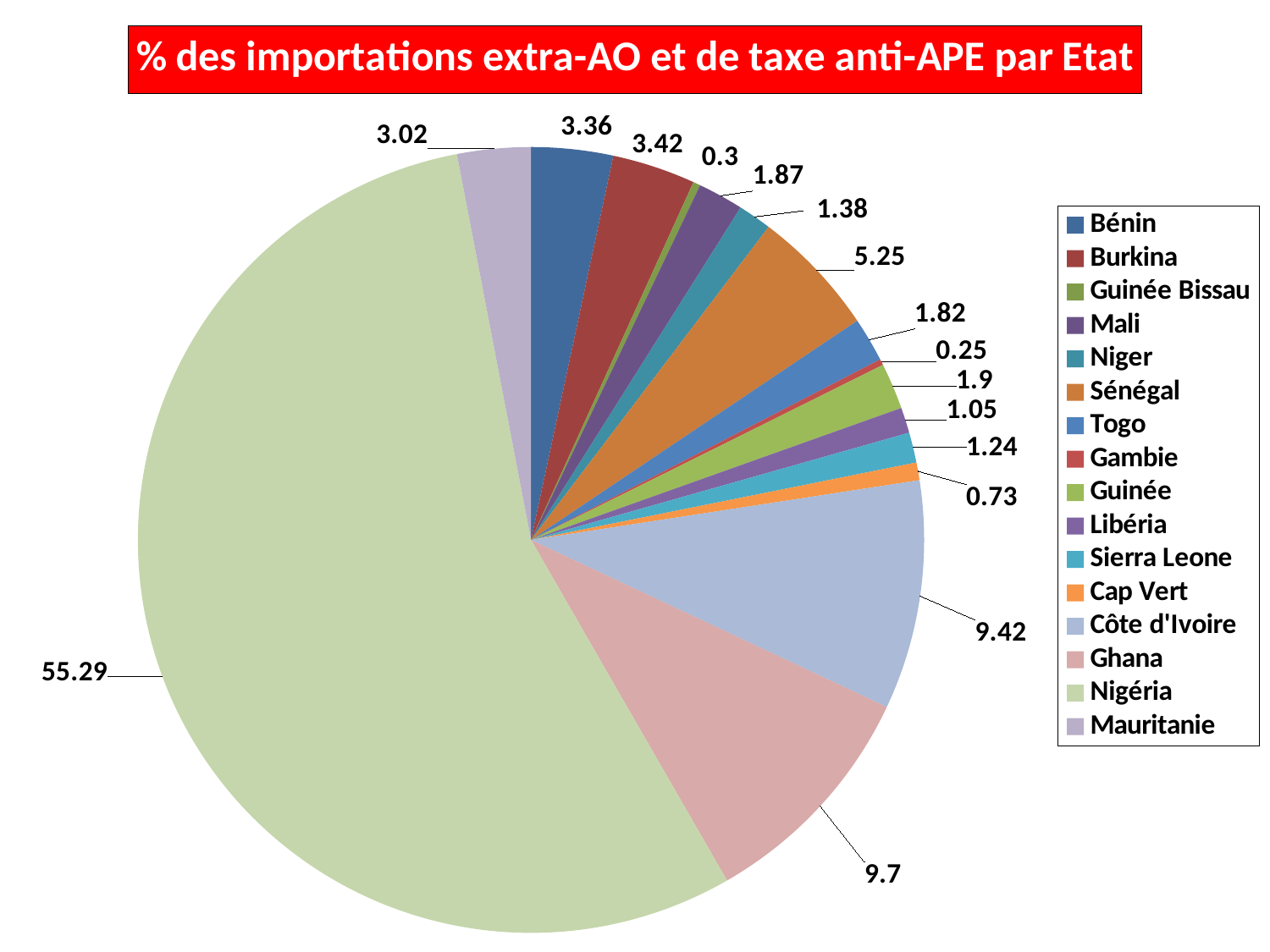

### Chart: % des importations extra-AO et de taxe anti-APE par Etat

| Category | % des importations extra-AO et de la taxe anti-APE |
|---|---|
| Bénin | 3.36 |
| Burkina | 3.42 |
| Guinée Bissau | 0.3 |
| Mali  | 1.87 |
| Niger | 1.38 |
| Sénégal | 5.25 |
| Togo | 1.82 |
| Gambie | 0.25 |
| Guinée | 1.9 |
| Libéria | 1.05 |
| Sierra Leone | 1.24 |
| Cap Vert | 0.73 |
| Côte d'Ivoire | 9.42 |
| Ghana | 9.7 |
| Nigéria | 55.29 |
| Mauritanie | 3.02 |